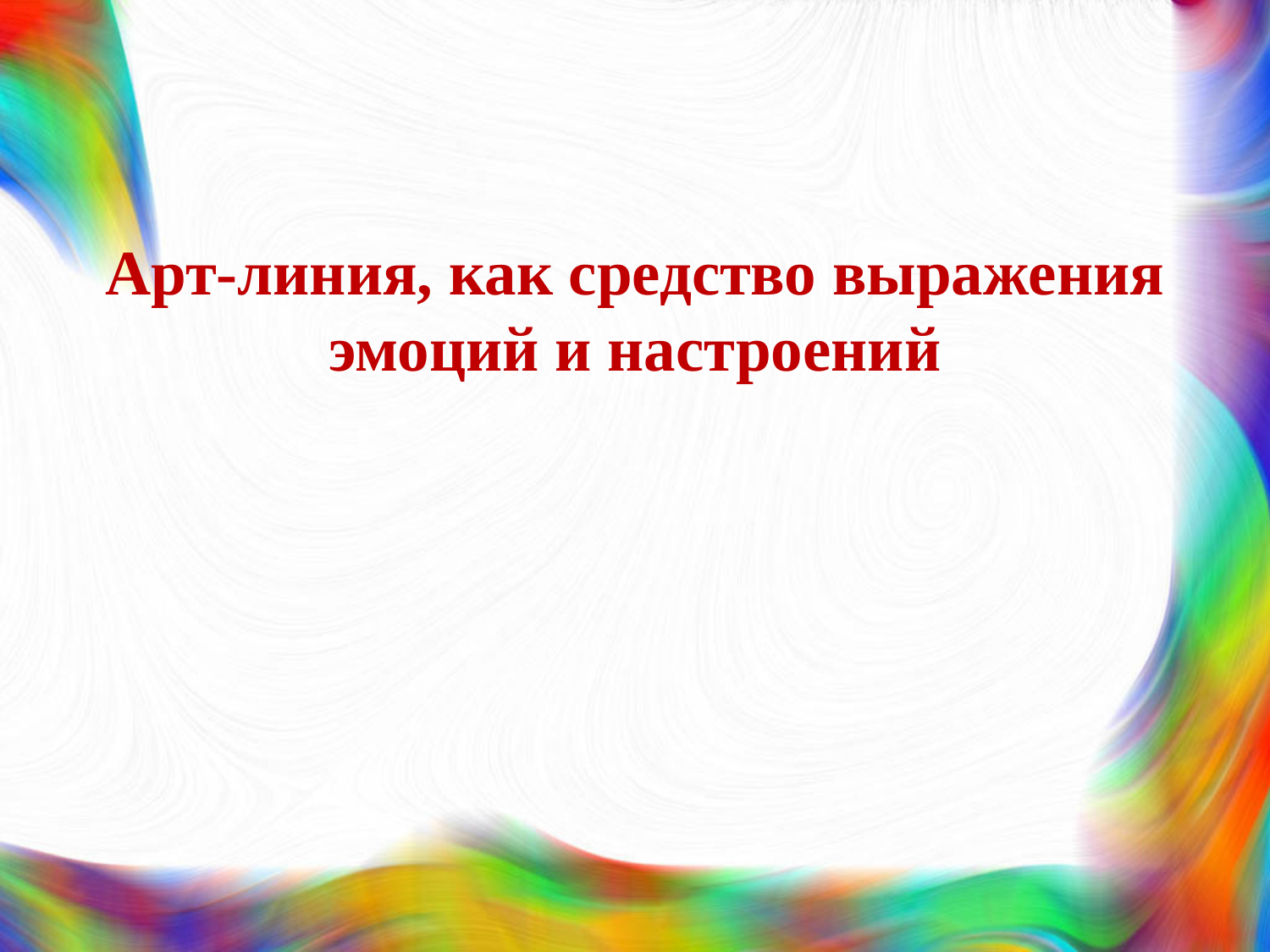

Арт-линия, как средство выражения эмоций и настроений